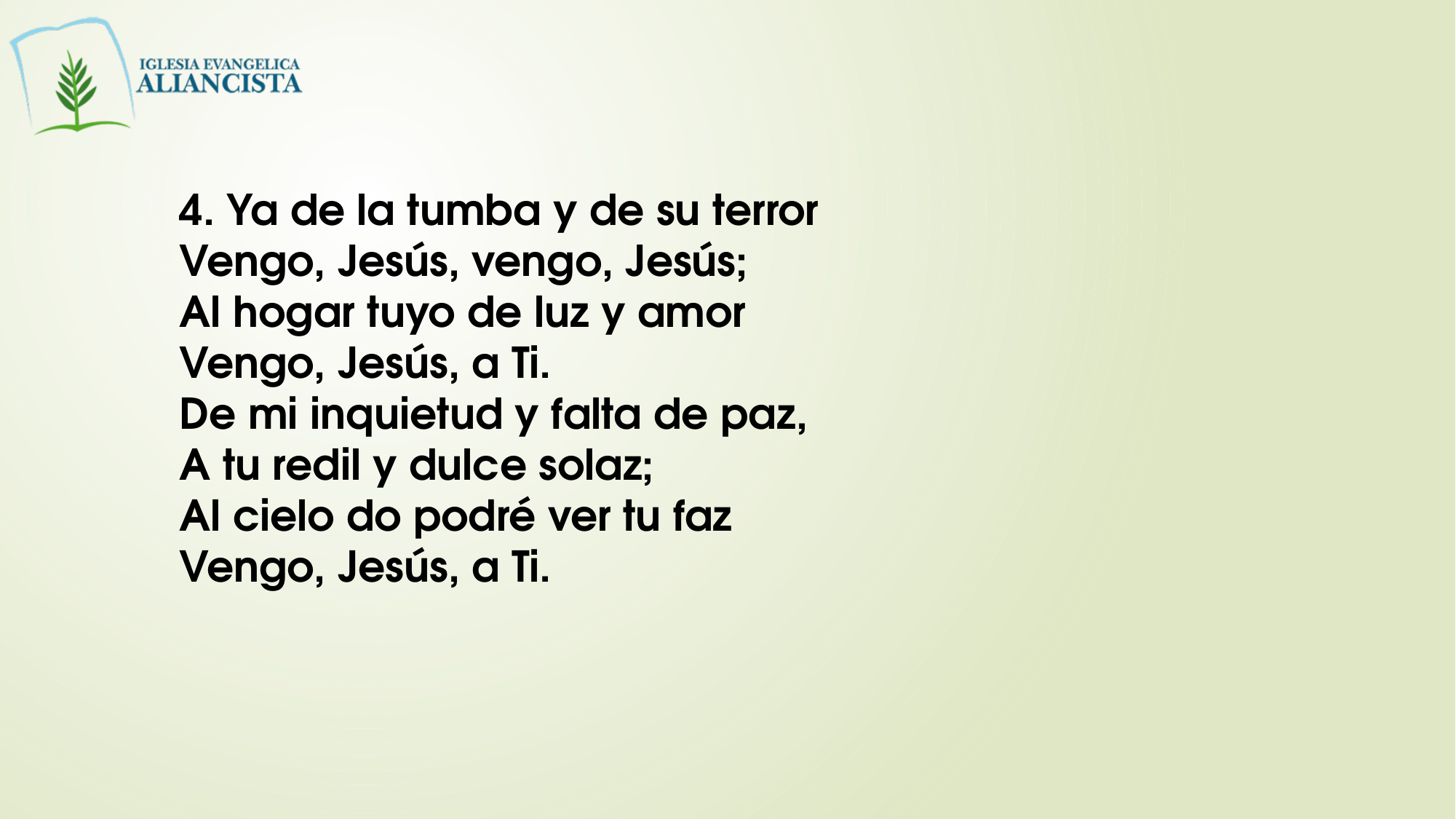

4. Ya de la tumba y de su terror
Vengo, Jesús, vengo, Jesús;
Al hogar tuyo de luz y amor
Vengo, Jesús, a Ti.
De mi inquietud y falta de paz,
A tu redil y dulce solaz;
Al cielo do podré ver tu faz
Vengo, Jesús, a Ti.